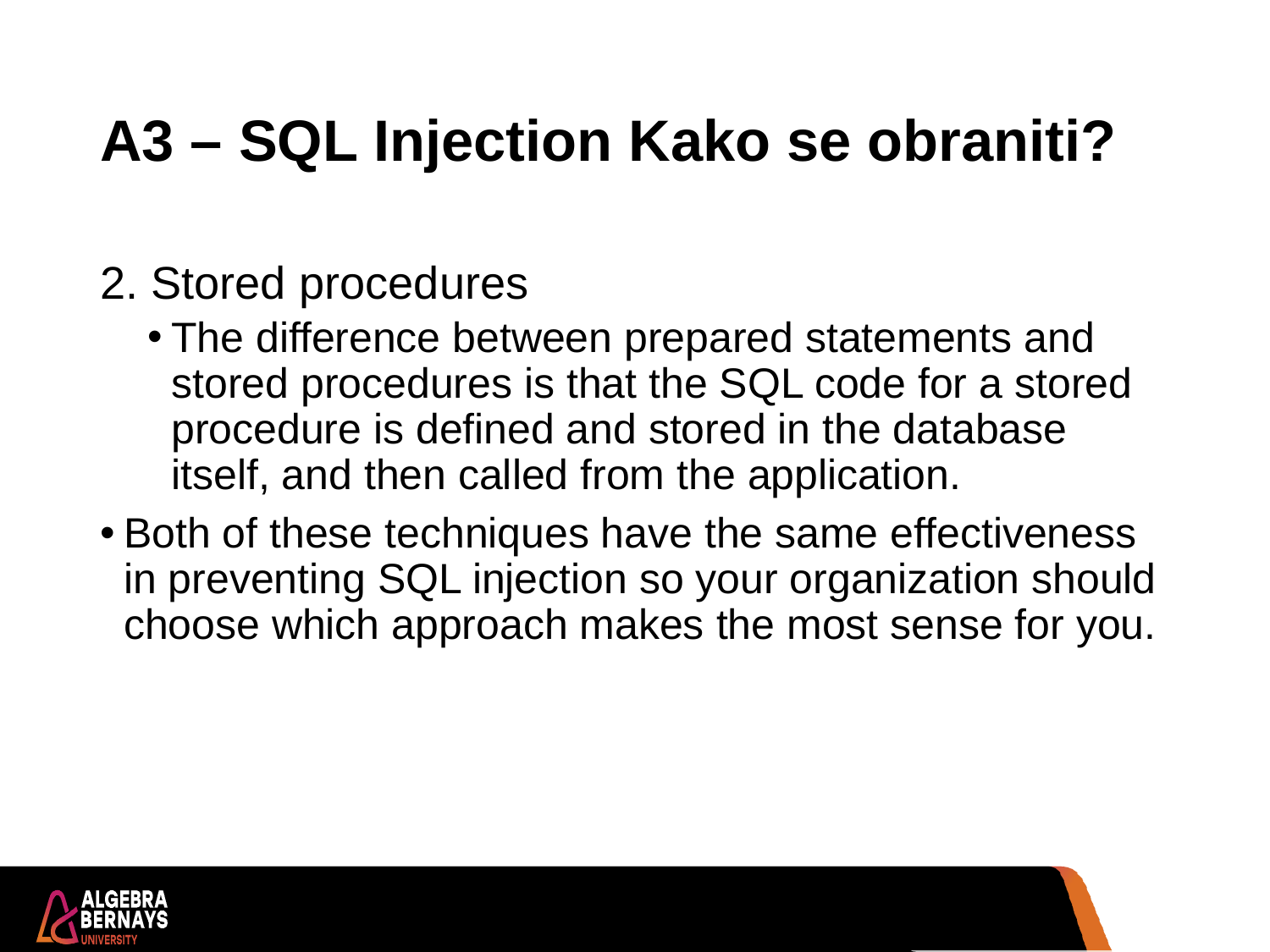

# A3 – SQL Injection Kako se obraniti?
2. Stored procedures
The difference between prepared statements and stored procedures is that the SQL code for a stored procedure is defined and stored in the database itself, and then called from the application.
Both of these techniques have the same effectiveness in preventing SQL injection so your organization should choose which approach makes the most sense for you.